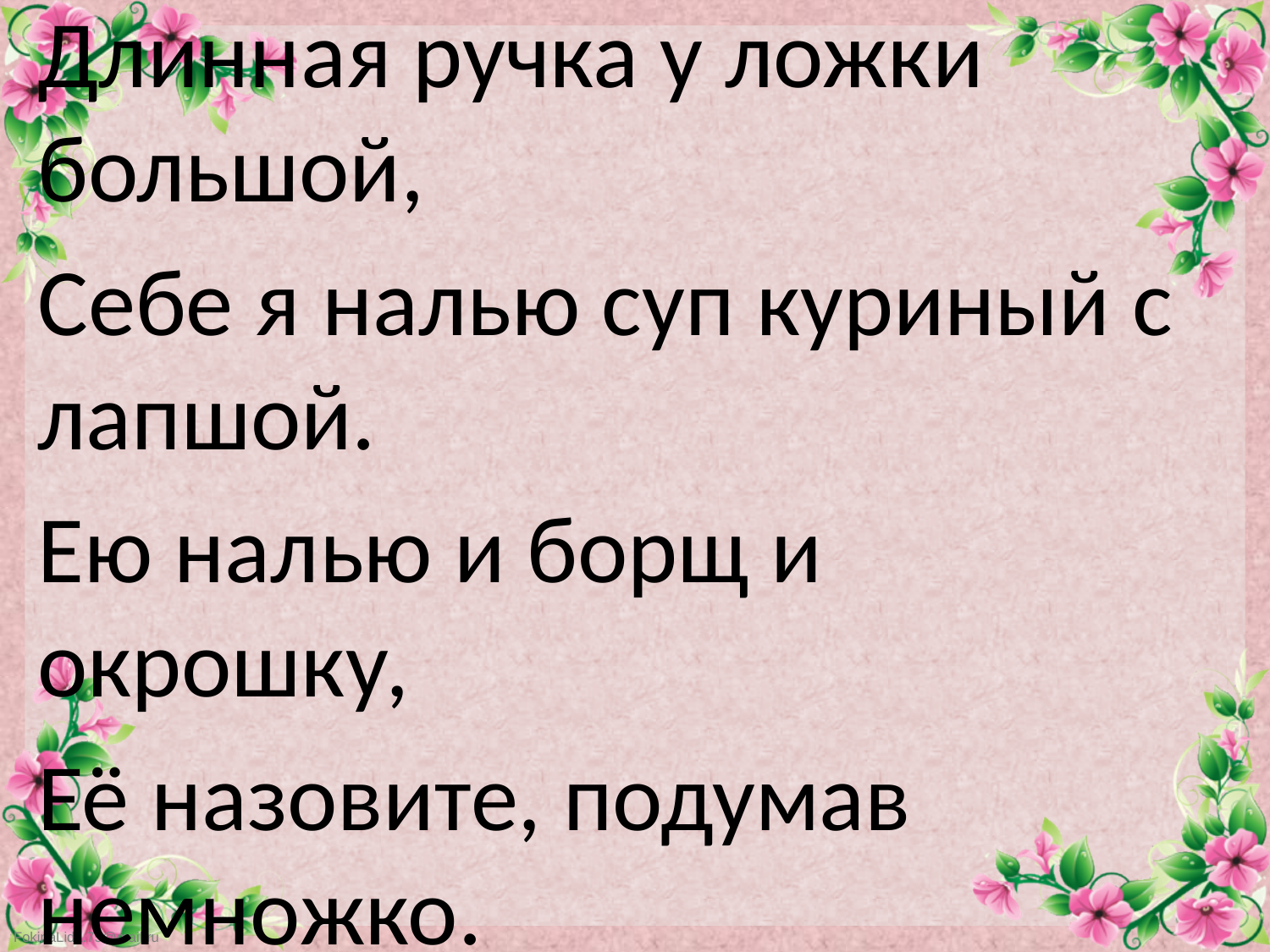

Длинная ручка у ложки большой,
Себе я налью суп куриный с лапшой.
Ею налью и борщ и окрошку,
Её назовите, подумав немножко.

#